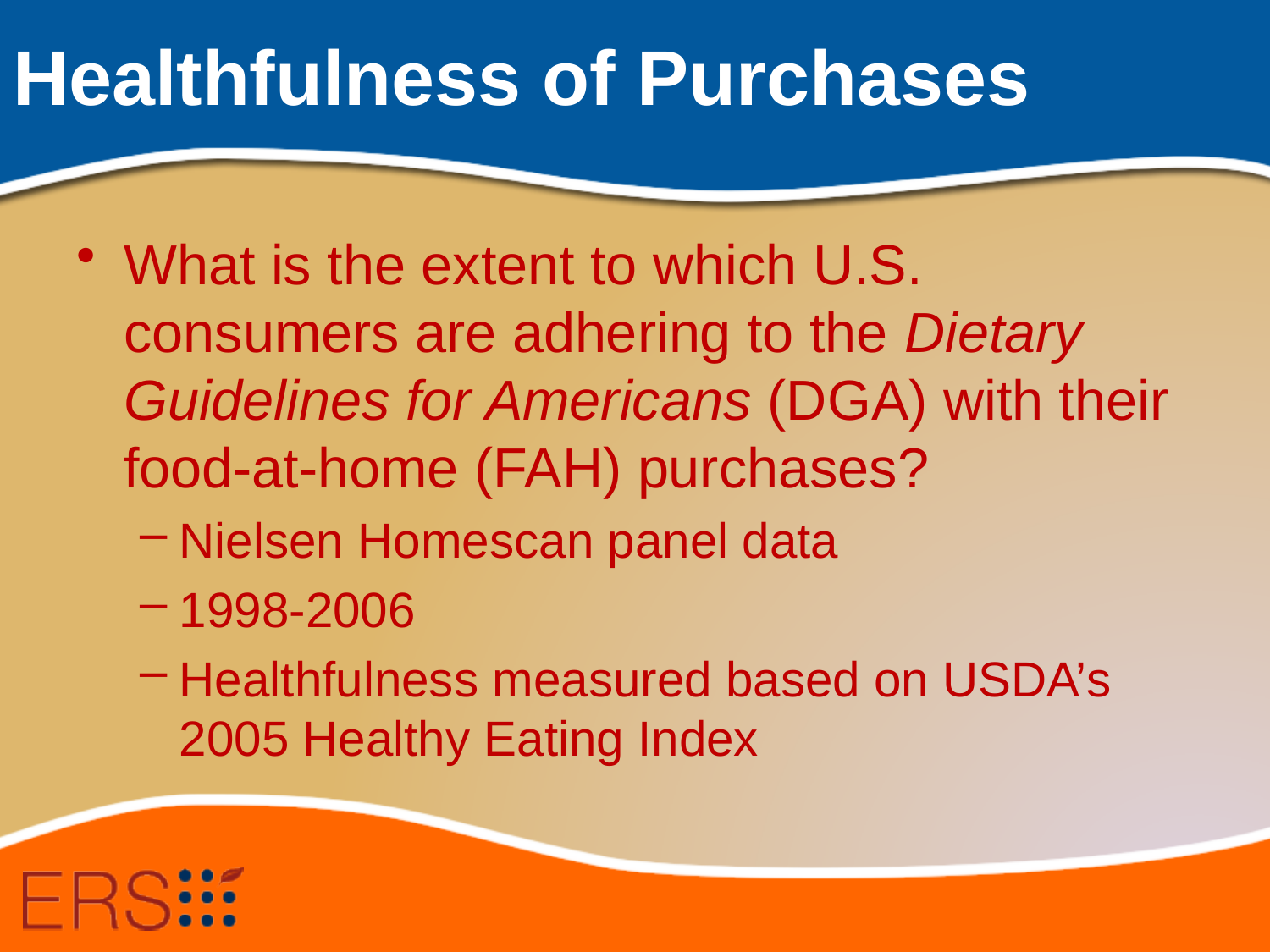

# Healthfulness of Purchases
What is the extent to which U.S. consumers are adhering to the Dietary Guidelines for Americans (DGA) with their food-at-home (FAH) purchases?
Nielsen Homescan panel data
1998-2006
Healthfulness measured based on USDA’s 2005 Healthy Eating Index